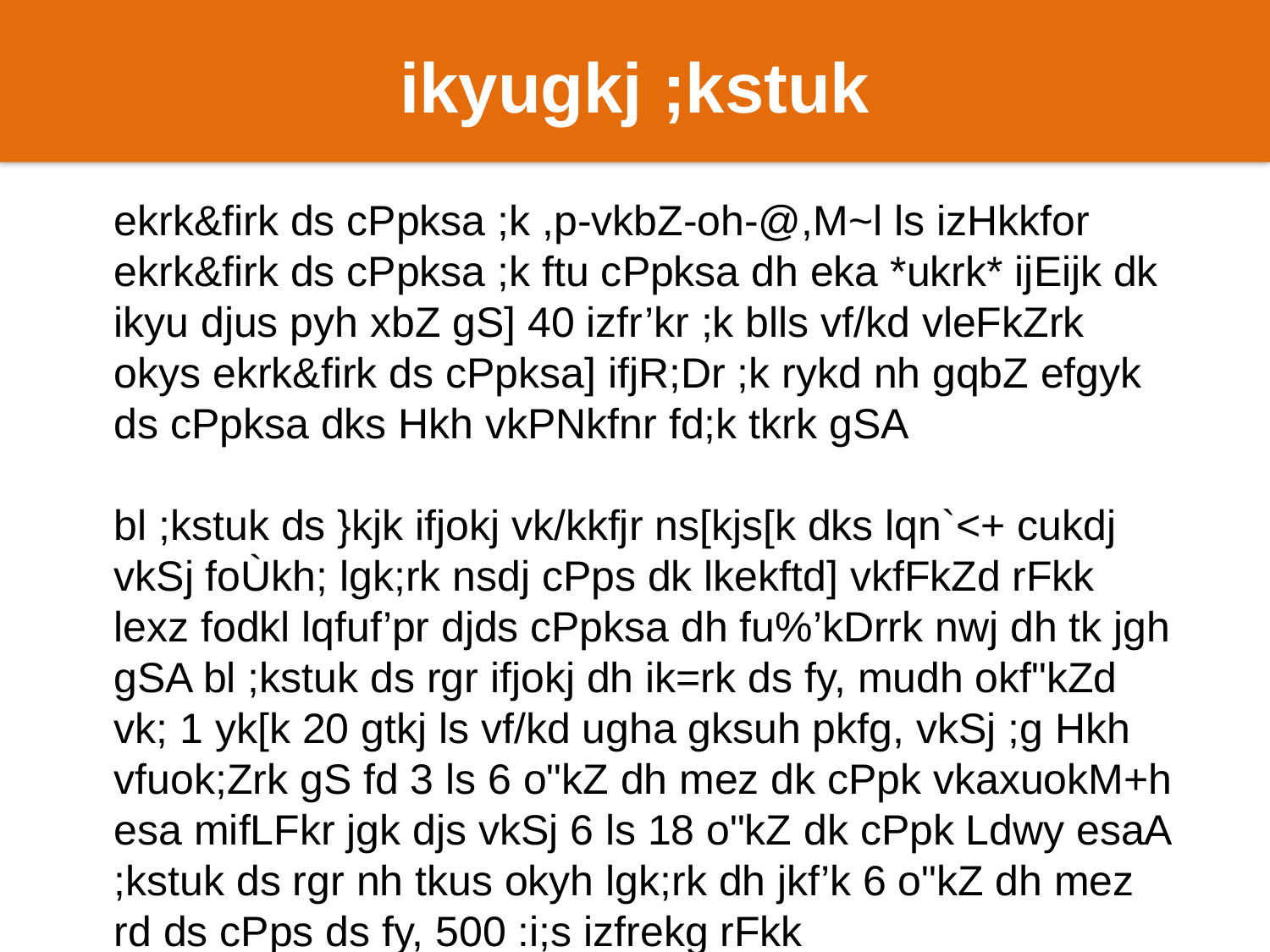

ikyugkj ;kstuk
ekrk&firk ds cPpksa ;k ,p-vkbZ-oh-@,M~l ls izHkkfor ekrk&firk ds cPpksa ;k ftu cPpksa dh eka *ukrk* ijEijk dk ikyu djus pyh xbZ gS] 40 izfr’kr ;k blls vf/kd vleFkZrk okys ekrk&firk ds cPpksa] ifjR;Dr ;k rykd nh gqbZ efgyk ds cPpksa dks Hkh vkPNkfnr fd;k tkrk gSA

bl ;kstuk ds }kjk ifjokj vk/kkfjr ns[kjs[k dks lqn`<+ cukdj vkSj foÙkh; lgk;rk nsdj cPps dk lkekftd] vkfFkZd rFkk lexz fodkl lqfuf’pr djds cPpksa dh fu%’kDrrk nwj dh tk jgh gSA bl ;kstuk ds rgr ifjokj dh ik=rk ds fy, mudh okf"kZd vk; 1 yk[k 20 gtkj ls vf/kd ugha gksuh pkfg, vkSj ;g Hkh vfuok;Zrk gS fd 3 ls 6 o"kZ dh mez dk cPpk vkaxuokM+h esa mifLFkr jgk djs vkSj 6 ls 18 o"kZ dk cPpk Ldwy esaA ;kstuk ds rgr nh tkus okyh lgk;rk dh jkf’k 6 o"kZ dh mez rd ds cPps ds fy, 500 :i;s izfrekg rFkk
6 o"kZ ls 18 o"kZ rd ds cPps ds fy, 1000 :i;s izfrekg gSA blds  lkFk&lkFk ifjokj dks 2000 :i;s dk okf"kZd vuqnku fn;k tkrk gSA